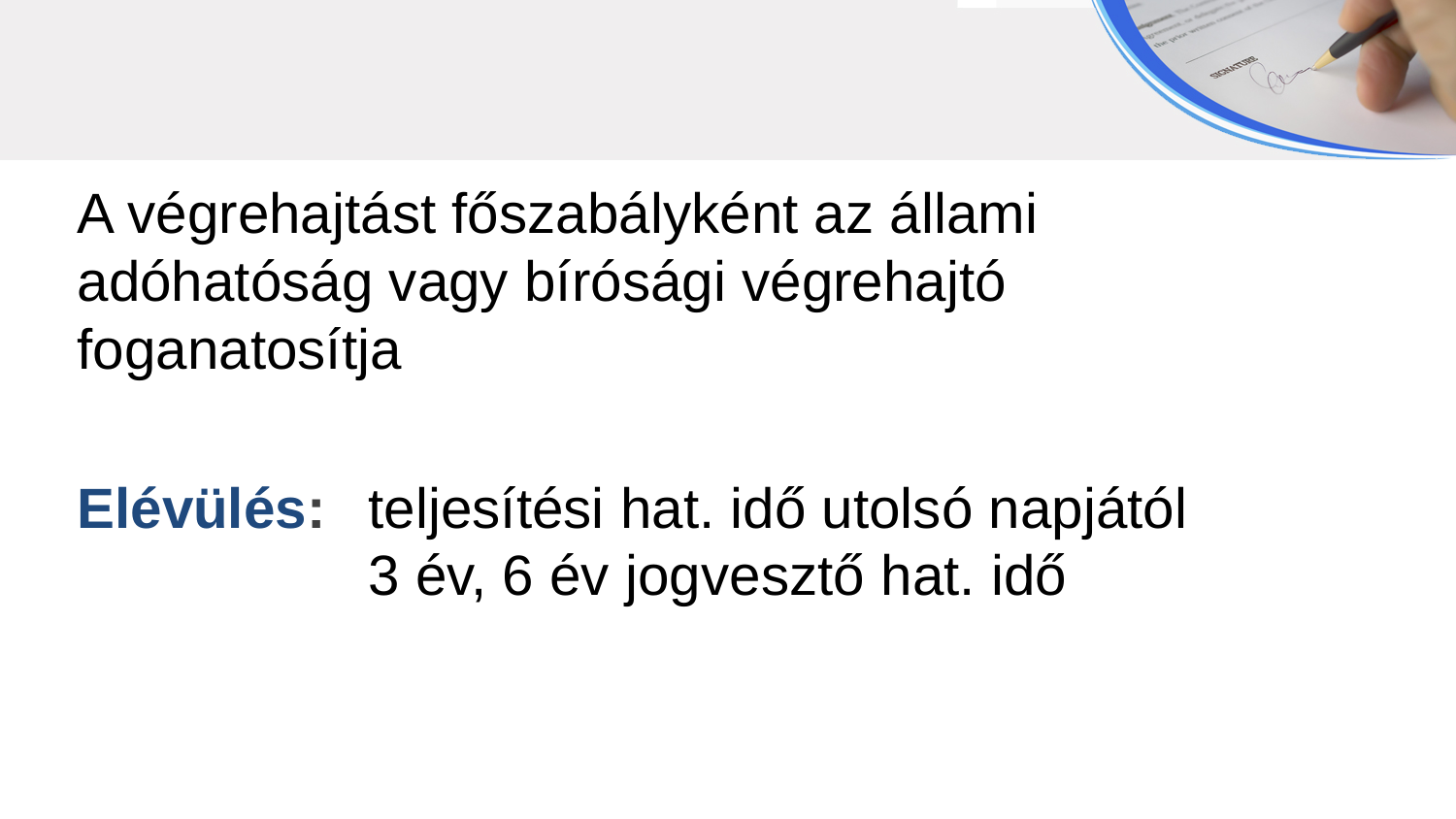

A végrehajtást főszabályként az állami adóhatóság vagy bírósági végrehajtó foganatosítja

Elévülés: 	teljesítési hat. idő utolsó napjától
		3 év, 6 év jogvesztő hat. idő